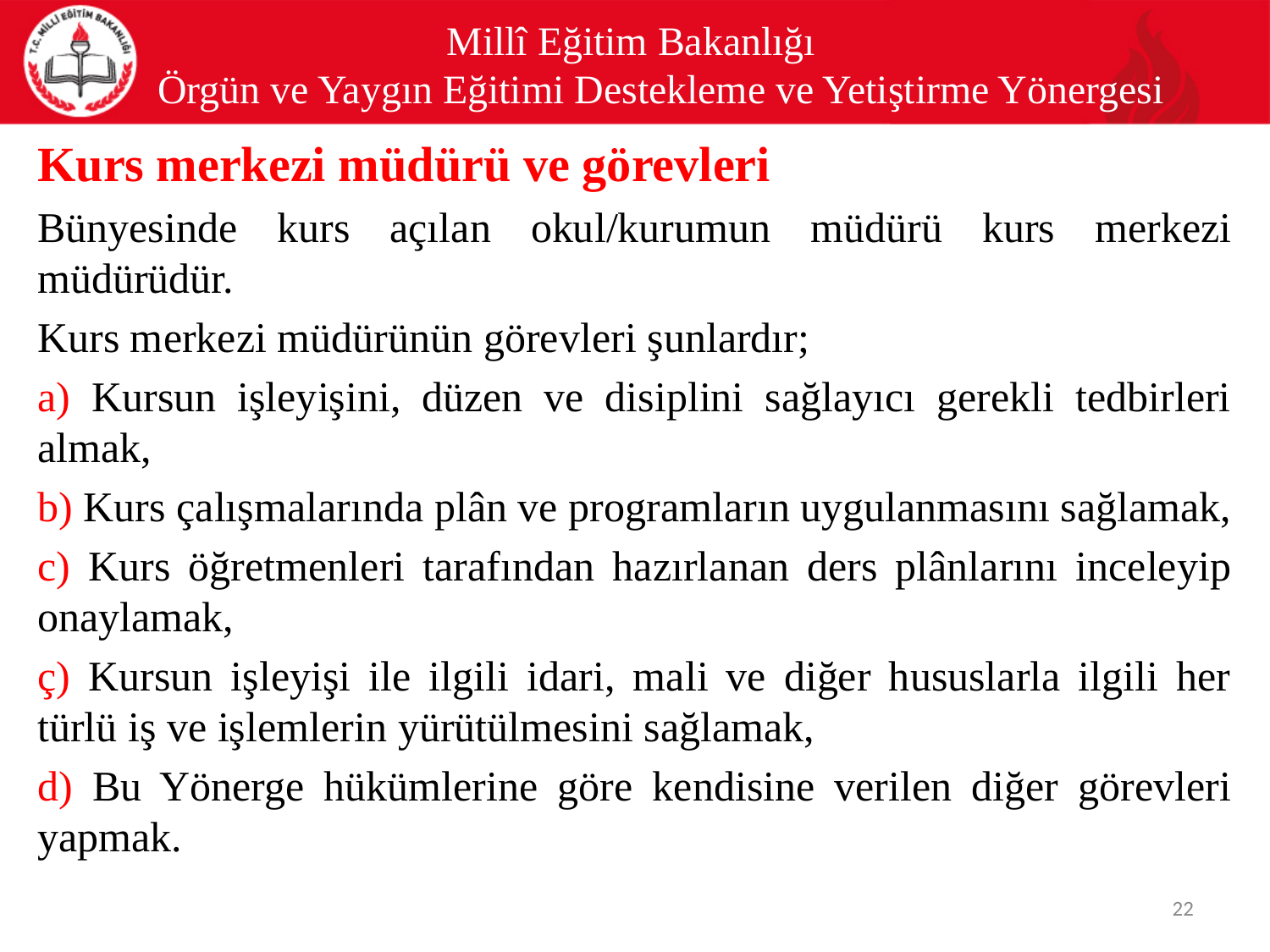

# Millî Eğitim Bakanlığı Örgün ve Yaygın Eğitimi Destekleme ve Yetiştirme Yönergesi
Kurs merkezi müdürü ve görevleri
Bünyesinde kurs açılan okul/kurumun müdürü kurs merkezi müdürüdür.
Kurs merkezi müdürünün görevleri şunlardır;
a) Kursun işleyişini, düzen ve disiplini sağlayıcı gerekli tedbirleri almak,
b) Kurs çalışmalarında plân ve programların uygulanmasını sağlamak,
c) Kurs öğretmenleri tarafından hazırlanan ders plânlarını inceleyip onaylamak,
ç) Kursun işleyişi ile ilgili idari, mali ve diğer hususlarla ilgili her türlü iş ve işlemlerin yürütülmesini sağlamak,
d) Bu Yönerge hükümlerine göre kendisine verilen diğer görevleri yapmak.

22